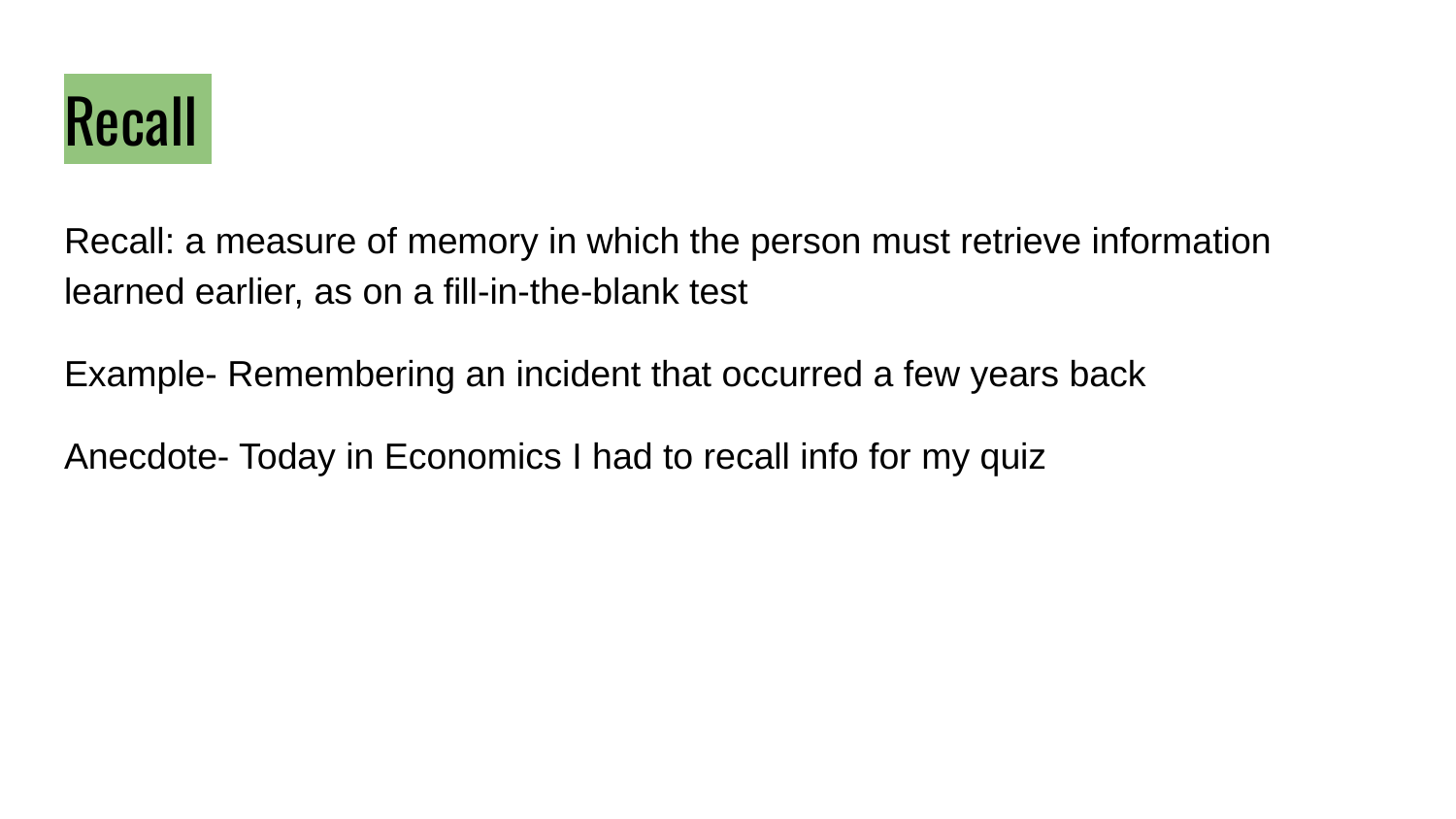

# Recall
Recall: a measure of memory in which the person must retrieve information learned earlier, as on a fill-in-the-blank test
Example- Remembering an incident that occurred a few years back
Anecdote- Today in Economics I had to recall info for my quiz